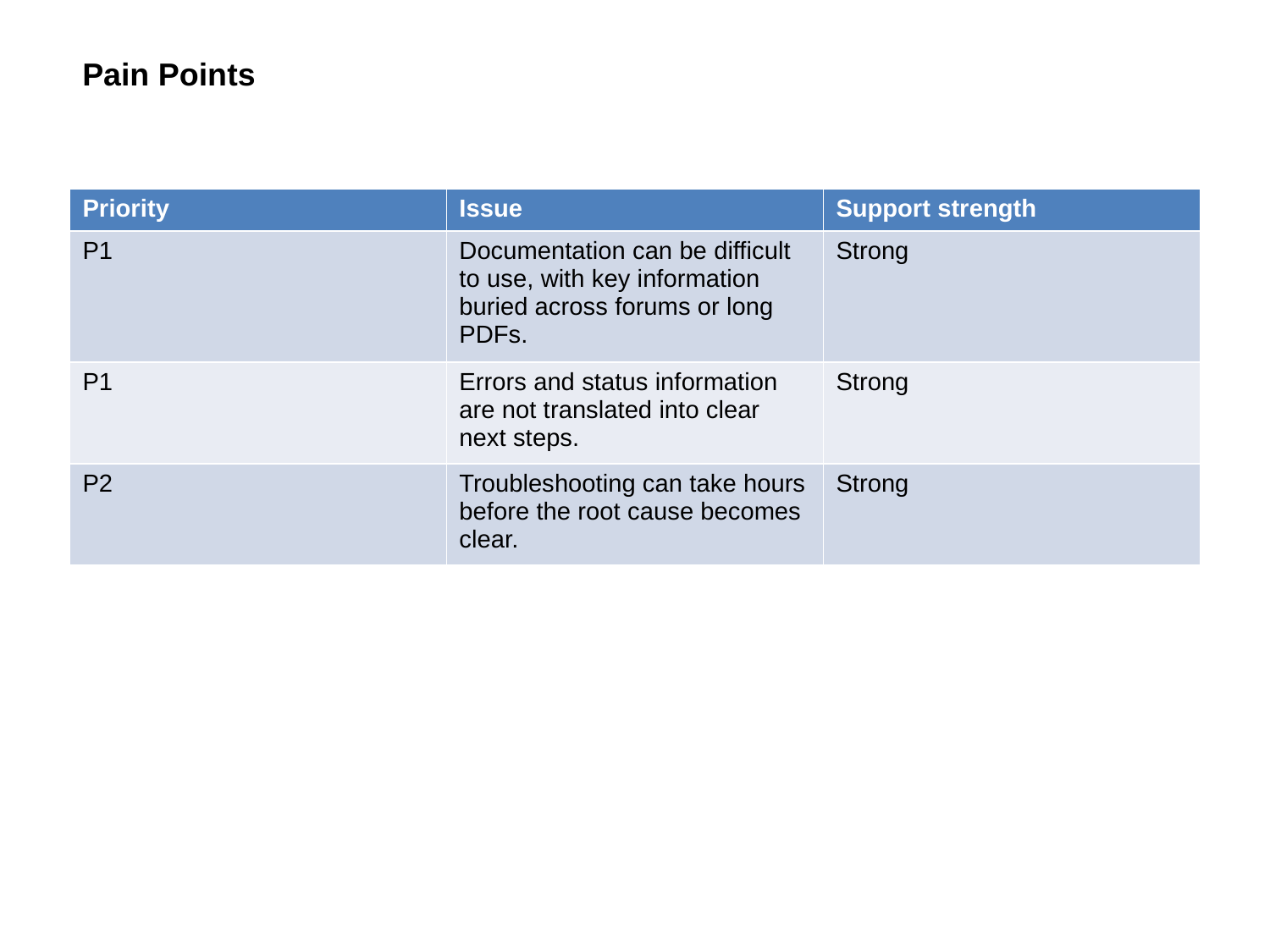

Pain Points
| Priority | Issue | Support strength |
| --- | --- | --- |
| P1 | Documentation can be difficult to use, with key information buried across forums or long PDFs. | Strong |
| P1 | Errors and status information are not translated into clear next steps. | Strong |
| P2 | Troubleshooting can take hours before the root cause becomes clear. | Strong |